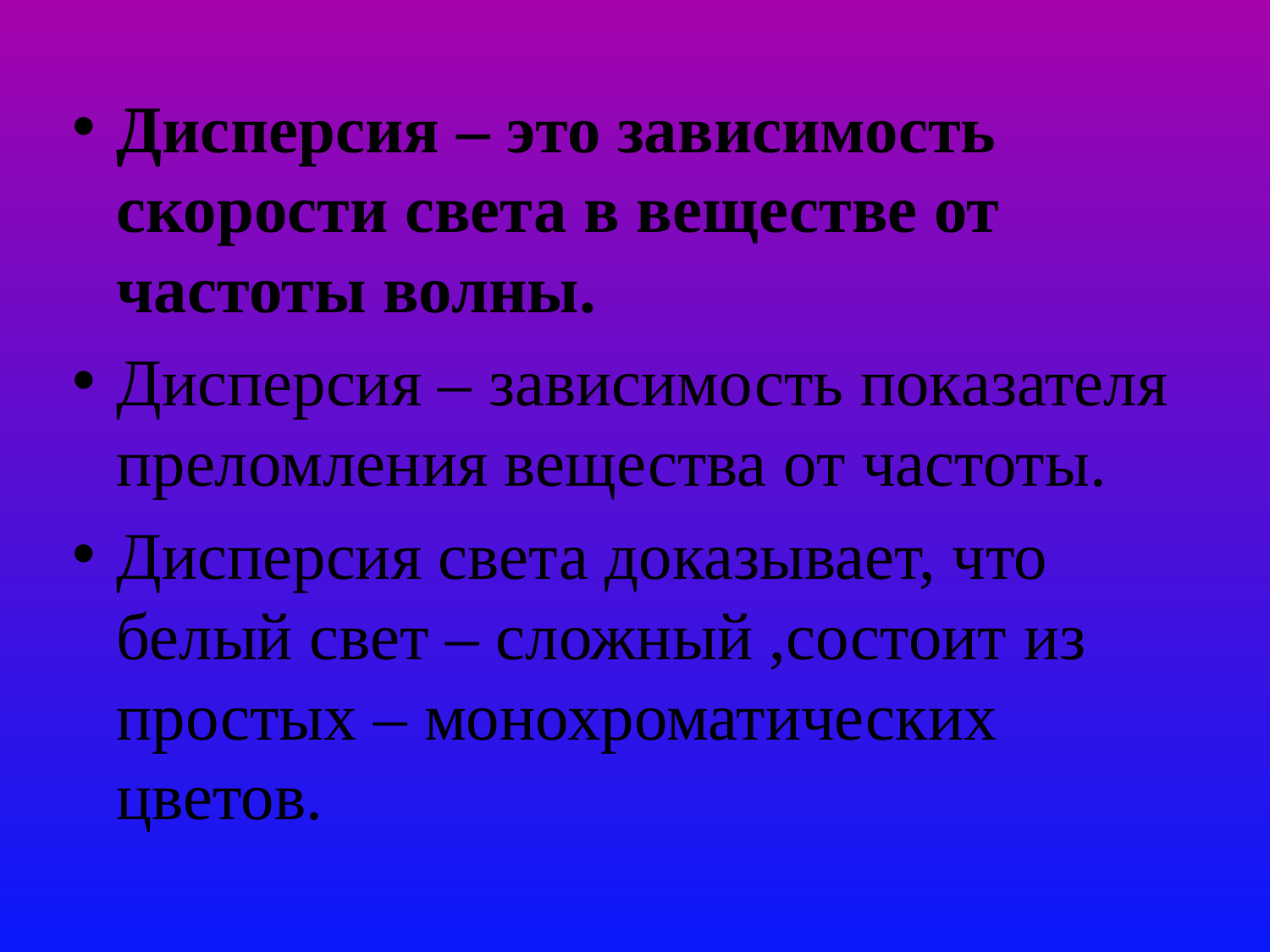

Дисперсия – это зависимость скорости света в веществе от частоты волны.
Дисперсия – зависимость показателя преломления вещества от частоты.
Дисперсия света доказывает, что белый свет – сложный ,состоит из простых – монохроматических цветов.